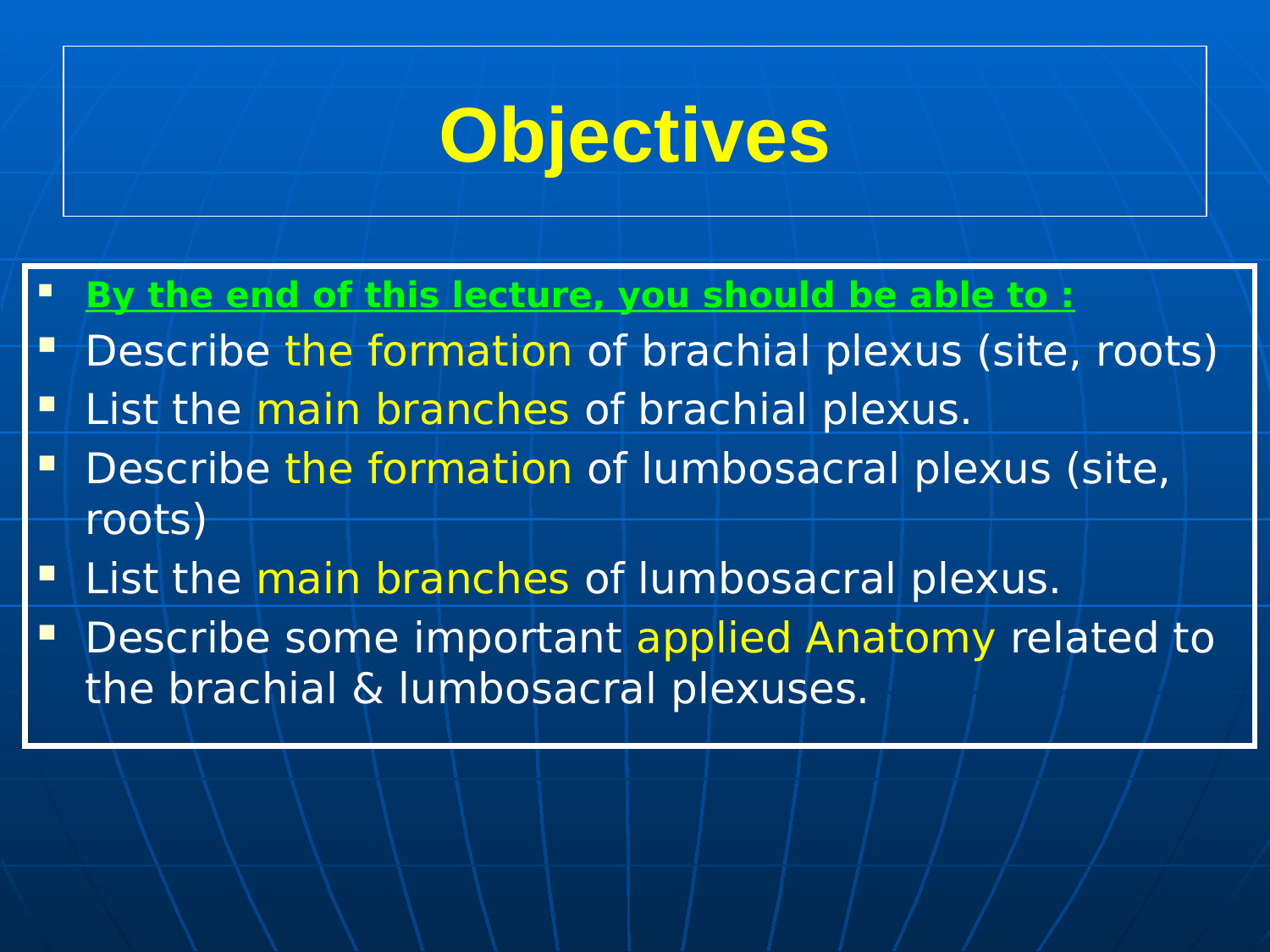

# Objectives
By the end of this lecture, you should be able to :
Describe the formation of brachial plexus (site, roots)
List the main branches of brachial plexus.
Describe the formation of lumbosacral plexus (site, roots)
List the main branches of lumbosacral plexus.
Describe some important applied Anatomy related to the brachial & lumbosacral plexuses.